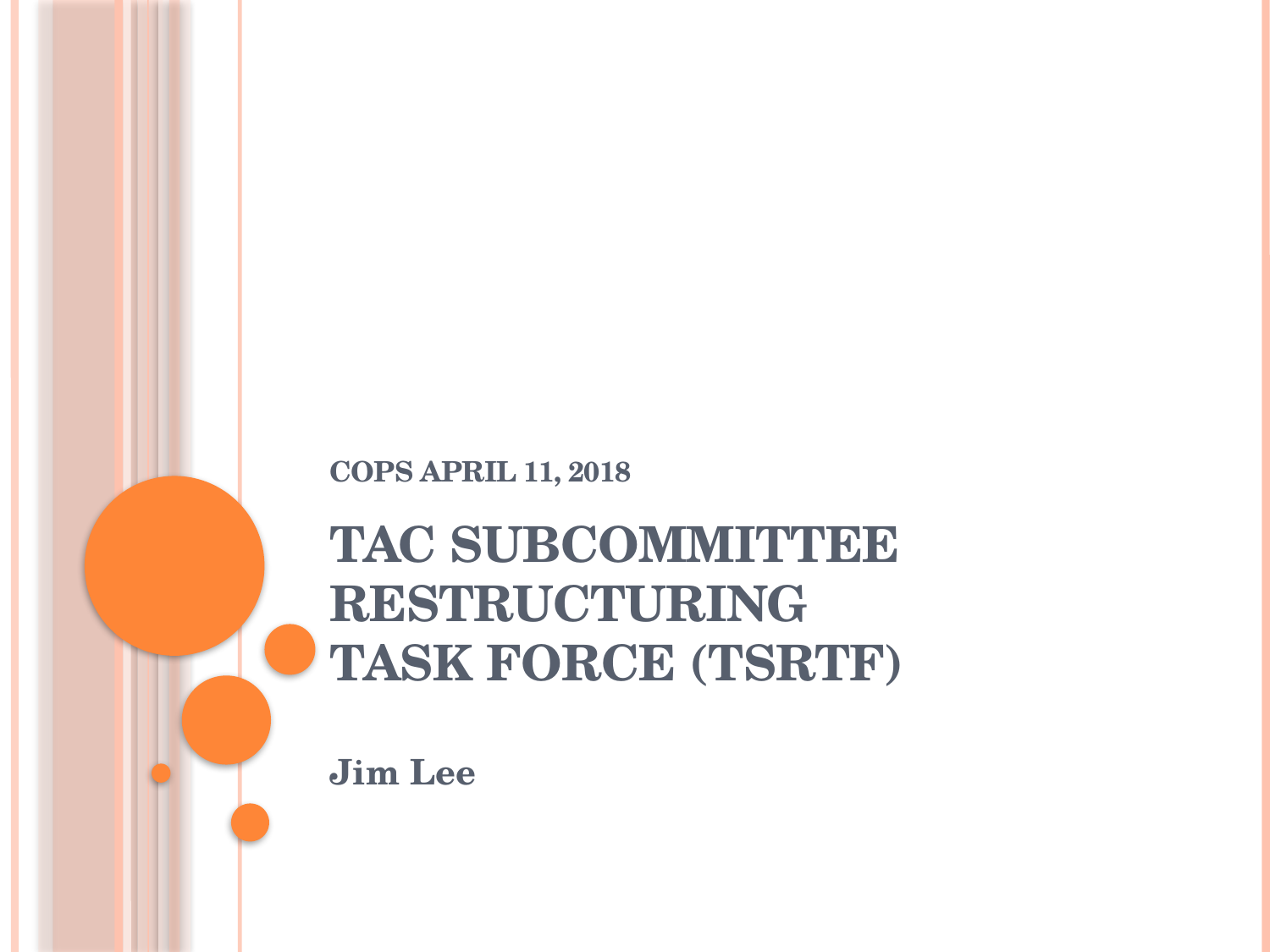

# COPS April 11, 2018 TAC Subcommittee Restructuring Task force (TSRTF)

Jim Lee